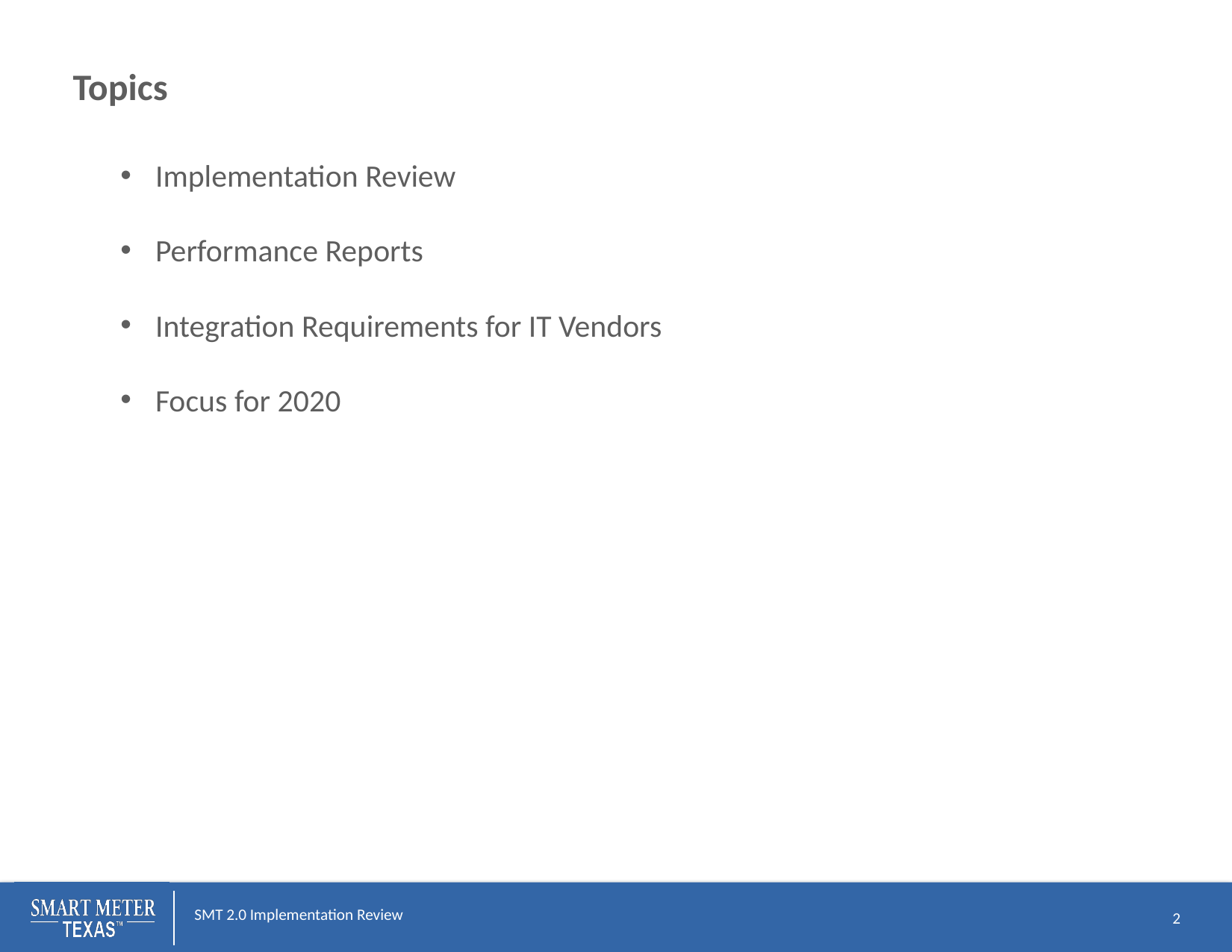

# Topics

Implementation Review

Performance Reports

Integration Requirements for IT Vendors

Focus for 2020
2